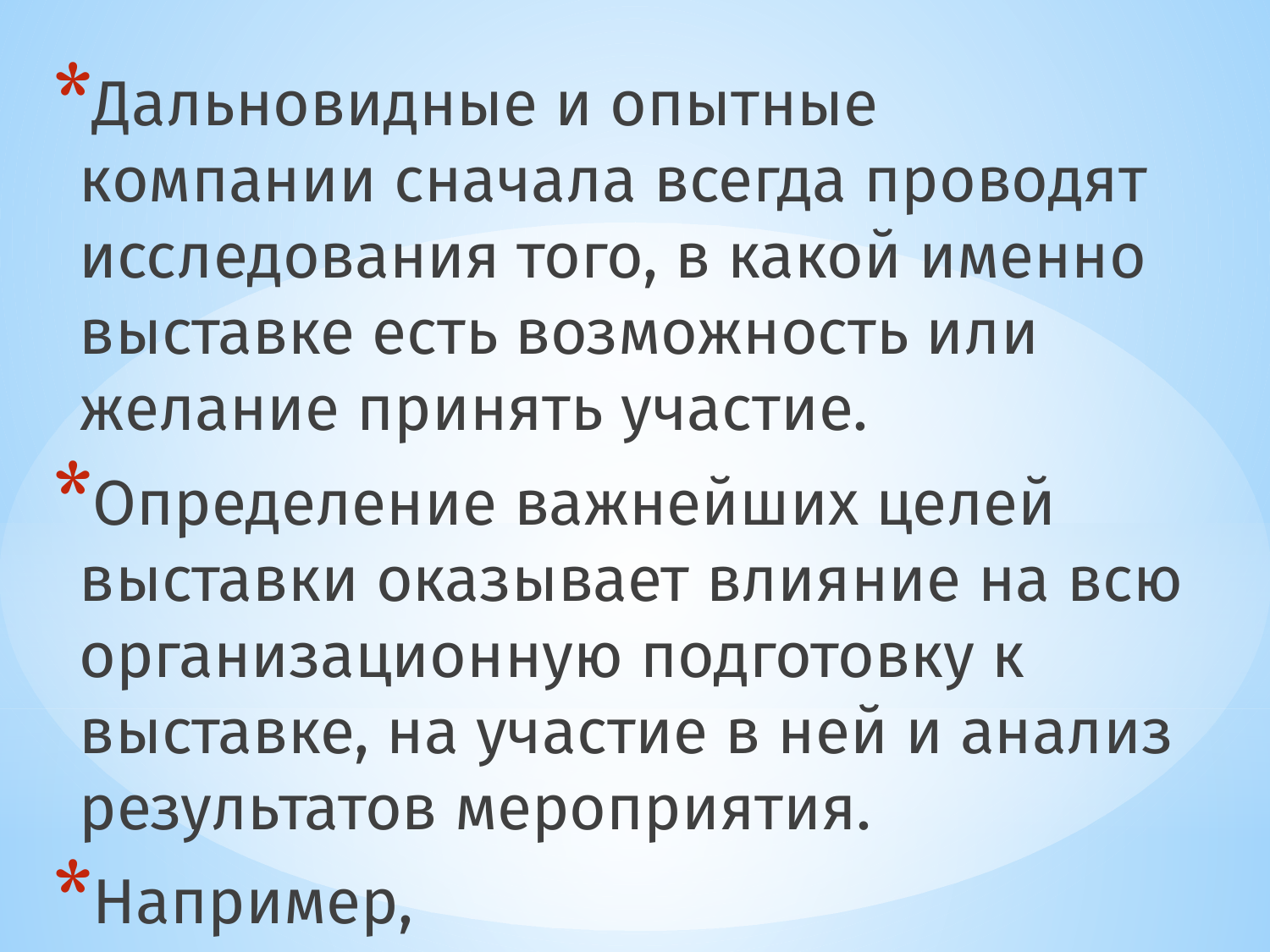

Дальновидные и опытные компании сначала всегда проводят исследования того, в какой именно выставке есть возможность или желание принять участие.
Определение важнейших целей выставки оказывает влияние на всю организационную подготовку к выставке, на участие в ней и анализ результатов мероприятия.
Например,
#